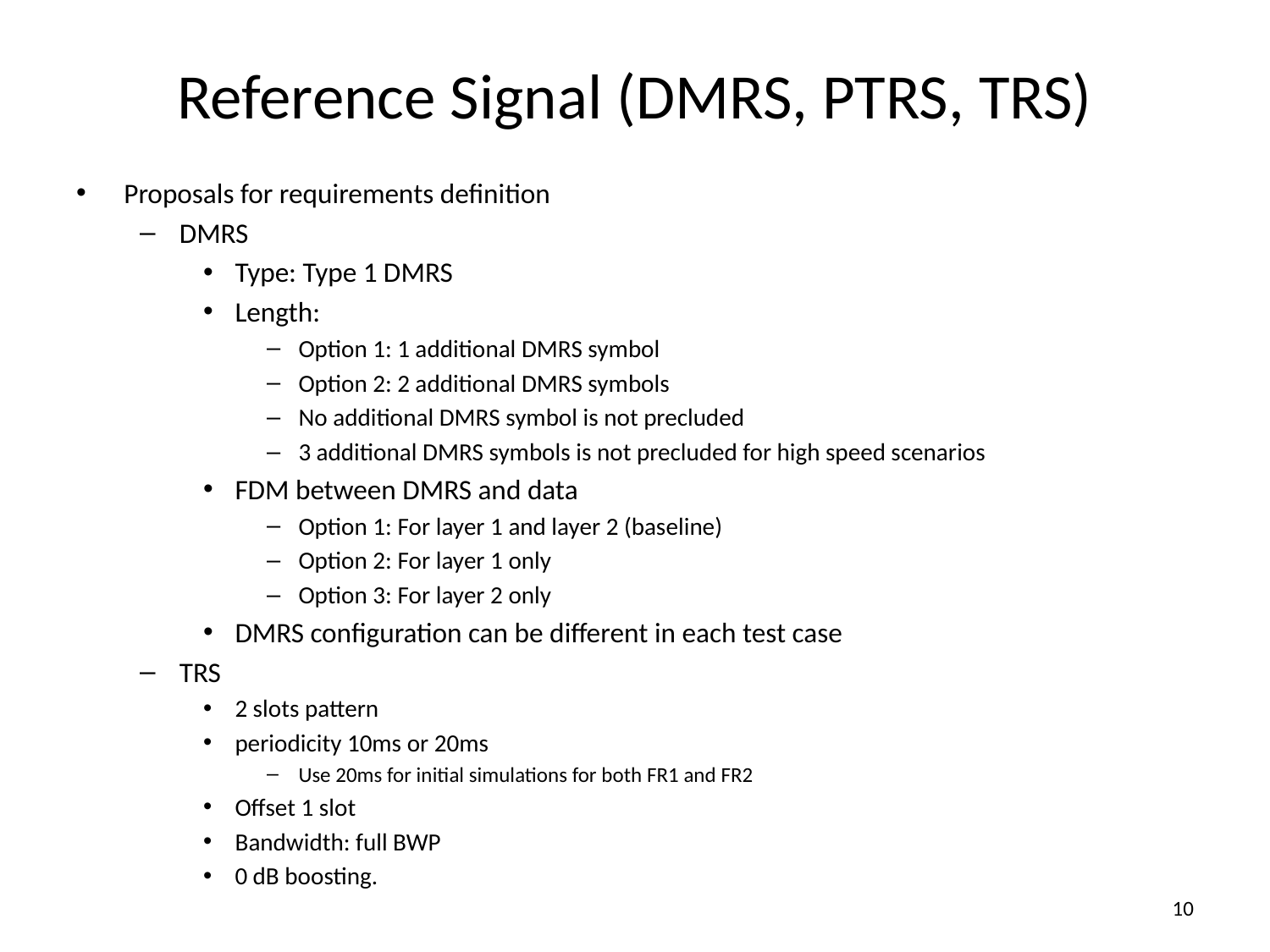

# Reference Signal (DMRS, PTRS, TRS)
Proposals for requirements definition
DMRS
Type: Type 1 DMRS
Length:
Option 1: 1 additional DMRS symbol
Option 2: 2 additional DMRS symbols
No additional DMRS symbol is not precluded
3 additional DMRS symbols is not precluded for high speed scenarios
FDM between DMRS and data
Option 1: For layer 1 and layer 2 (baseline)
Option 2: For layer 1 only
Option 3: For layer 2 only
DMRS configuration can be different in each test case
TRS
2 slots pattern
periodicity 10ms or 20ms
Use 20ms for initial simulations for both FR1 and FR2
Offset 1 slot
Bandwidth: full BWP
0 dB boosting.

10